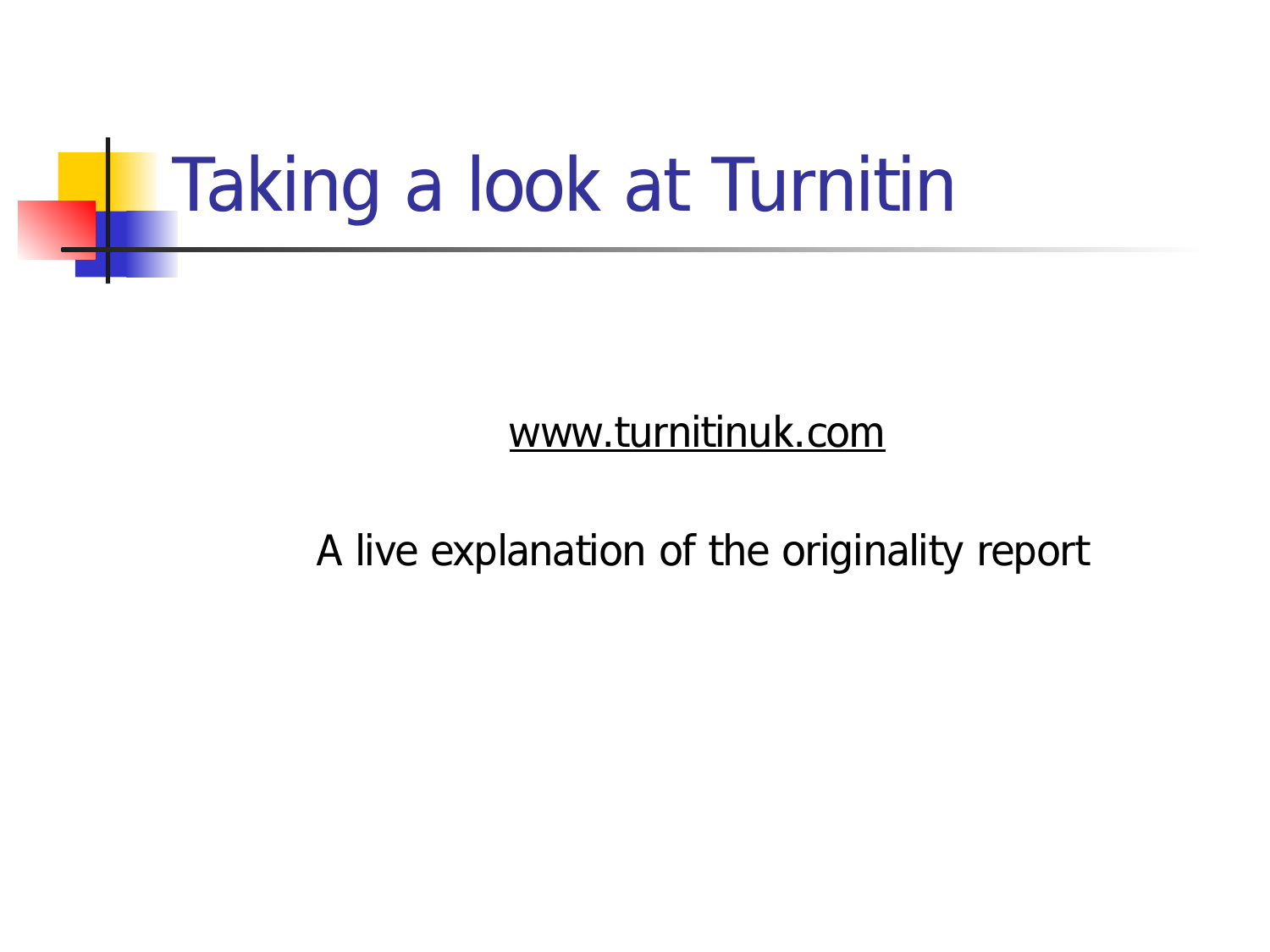

# Taking a look at Turnitin

www.turnitinuk.com

A live explanation of the originality report